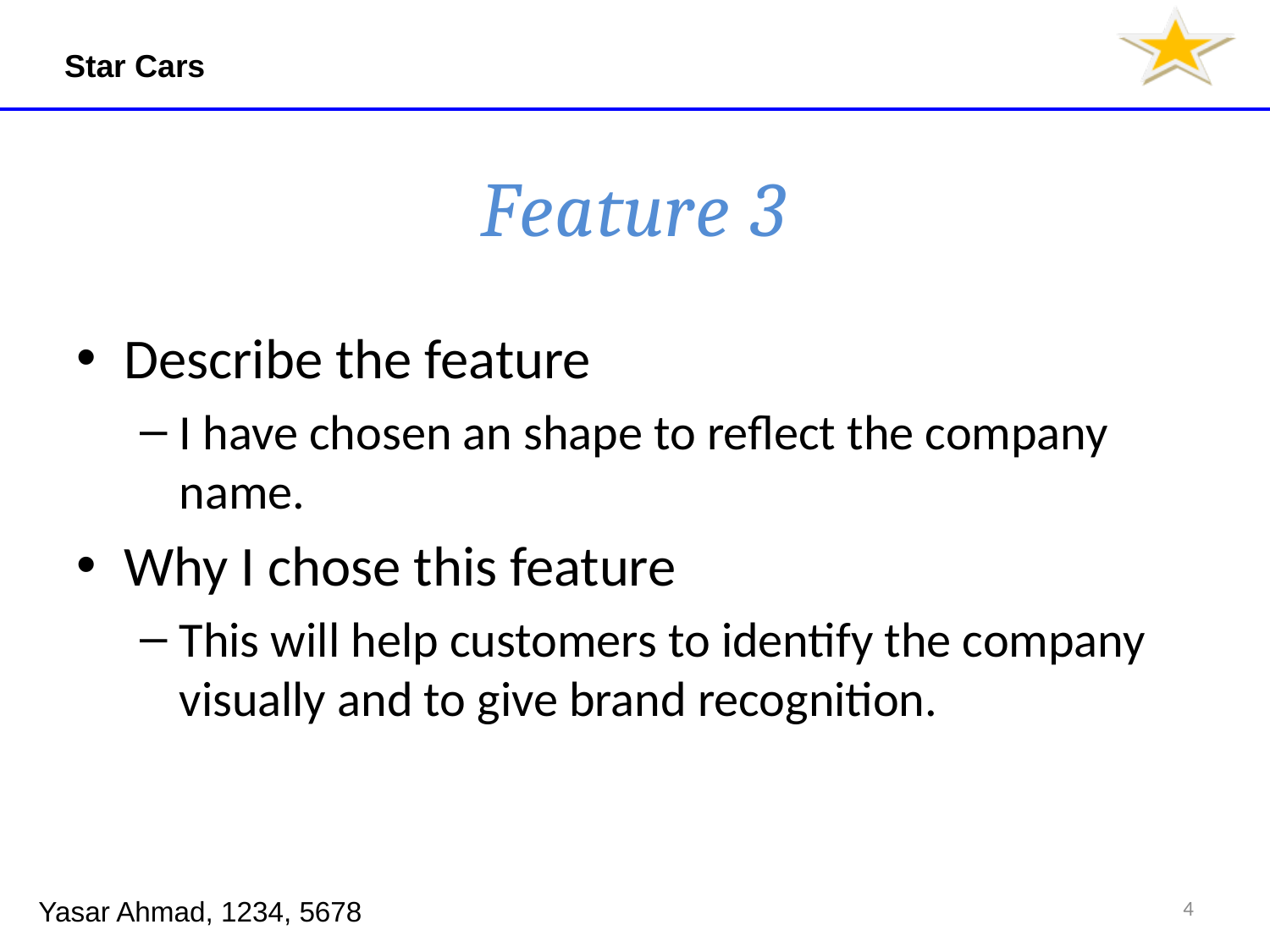

# Feature 3
Describe the feature
I have chosen an shape to reflect the company name.
Why I chose this feature
This will help customers to identify the company visually and to give brand recognition.
4
Yasar Ahmad, 1234, 5678